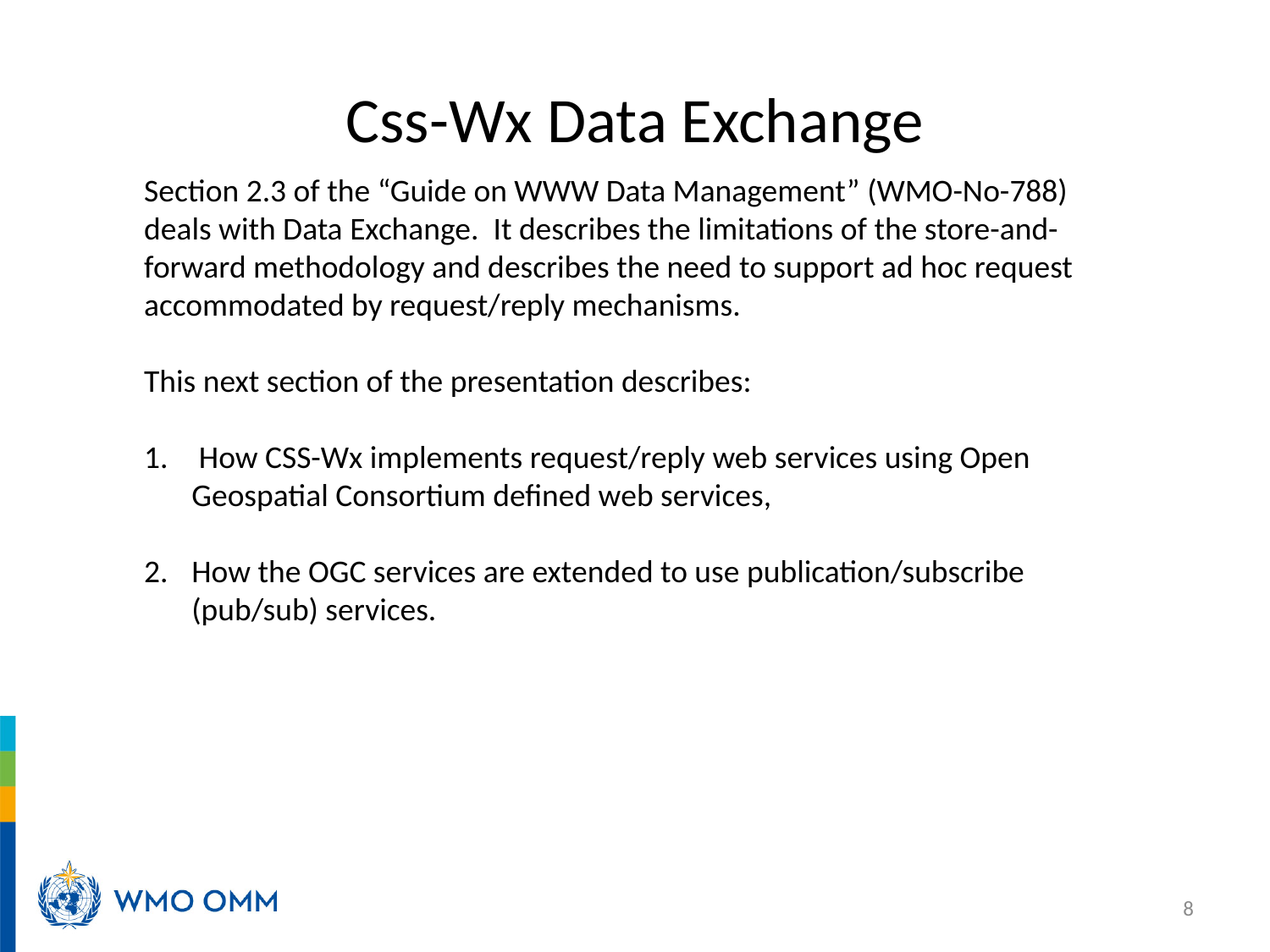

# Css-Wx Data Exchange
Section 2.3 of the “Guide on WWW Data Management” (WMO-No-788) deals with Data Exchange.  It describes the limitations of the store-and-forward methodology and describes the need to support ad hoc request accommodated by request/reply mechanisms.

This next section of the presentation describes:

 How CSS-Wx implements request/reply web services using Open Geospatial Consortium defined web services,

How the OGC services are extended to use publication/subscribe (pub/sub) services.

8